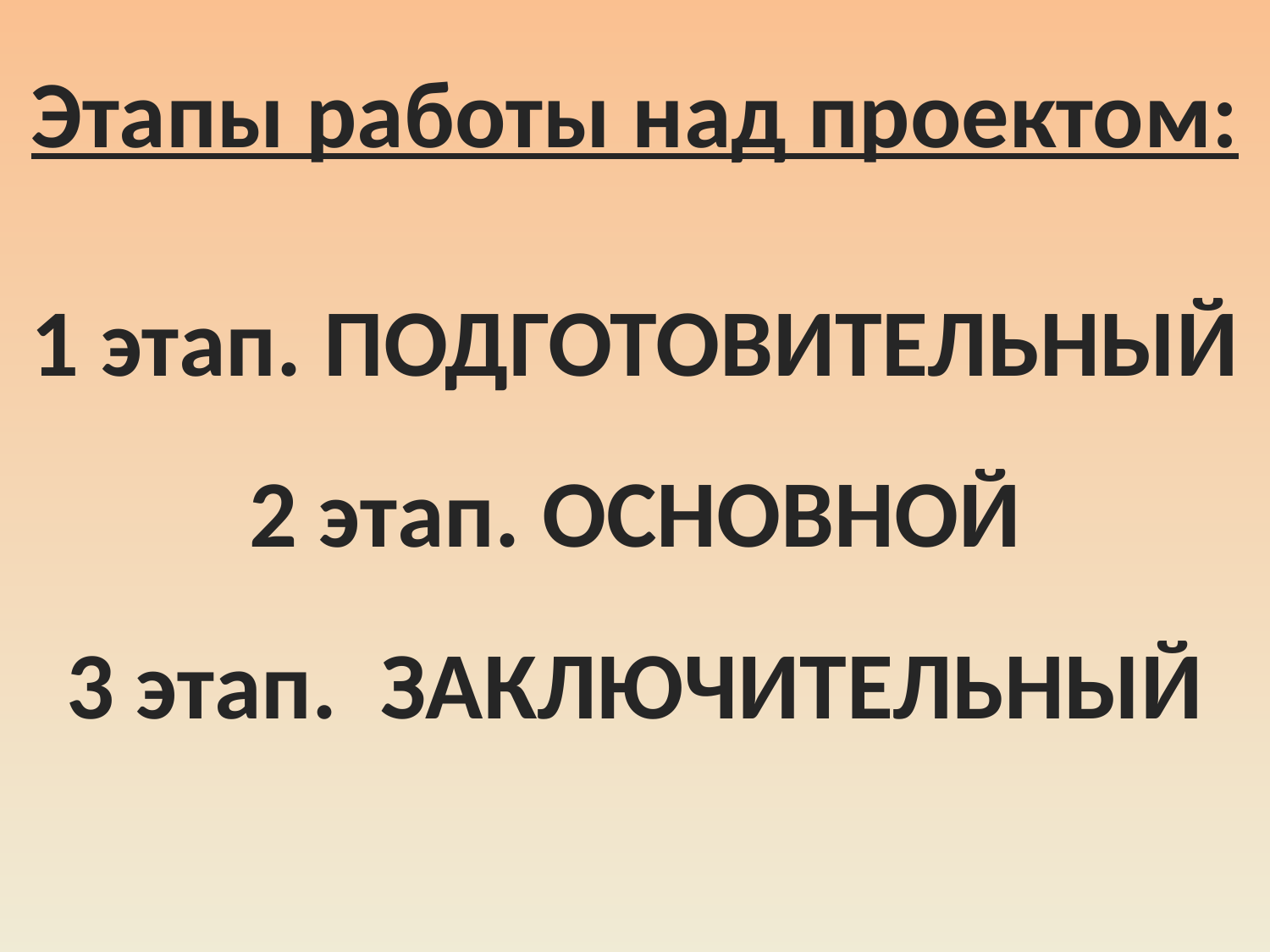

Этапы работы над проектом:

1 этап. ПОДГОТОВИТЕЛЬНЫЙ
2 этап. ОСНОВНОЙ
3 этап.  ЗАКЛЮЧИТЕЛЬНЫЙ